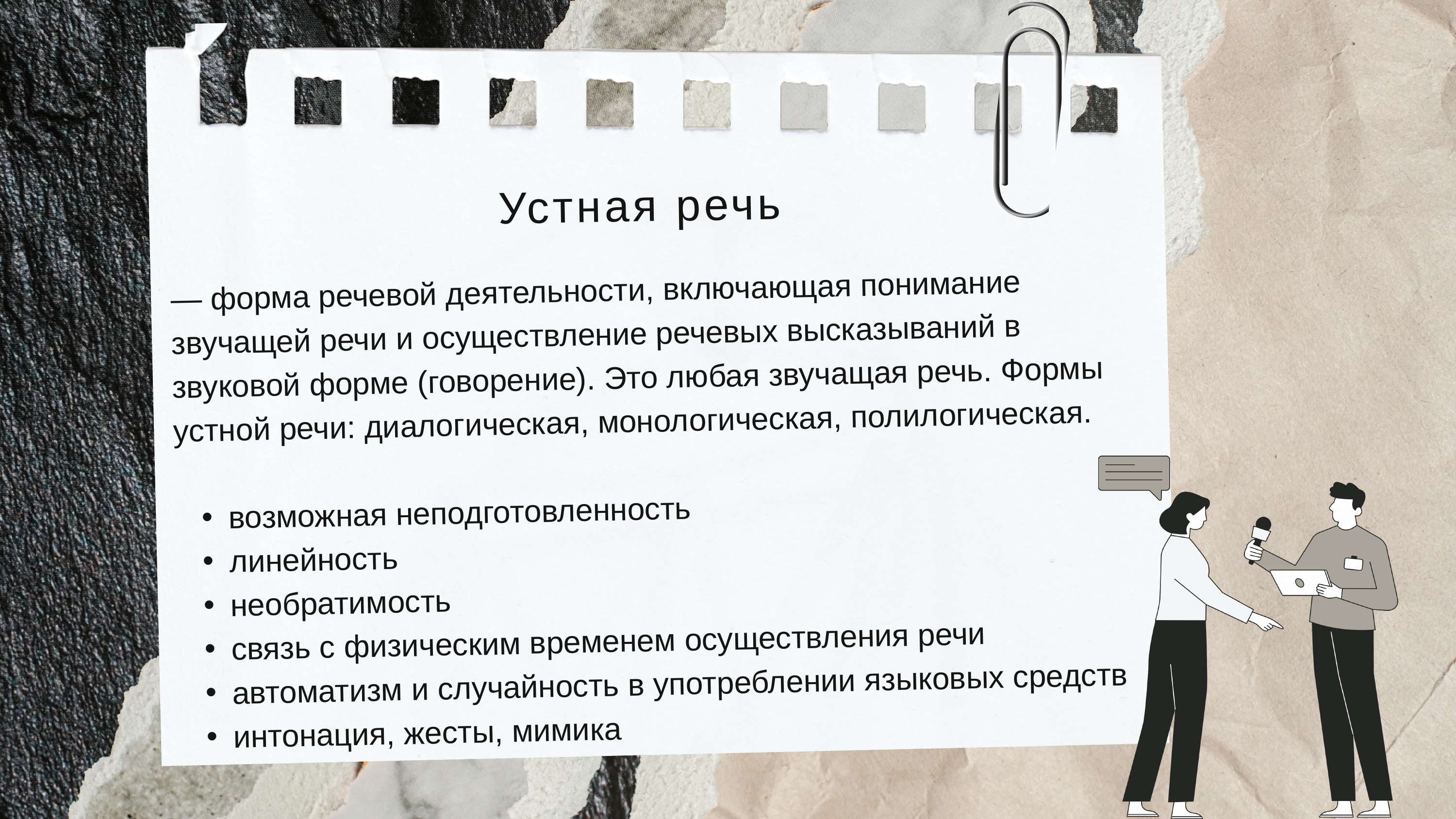

Устная речь
— форма речевой деятельности, включающая понимание звучащей речи и осуществление речевых высказываний в звуковой форме (говорение). Это любая звучащая речь. Формы устной речи: диалоги­ческая, монологическая, полилогическая.

возможная неподготовленность
линейность
необратимость
связь с физическим временем осуществления речи
автоматизм и случайность в употреблении языковых средств
интонация, жесты, мимика